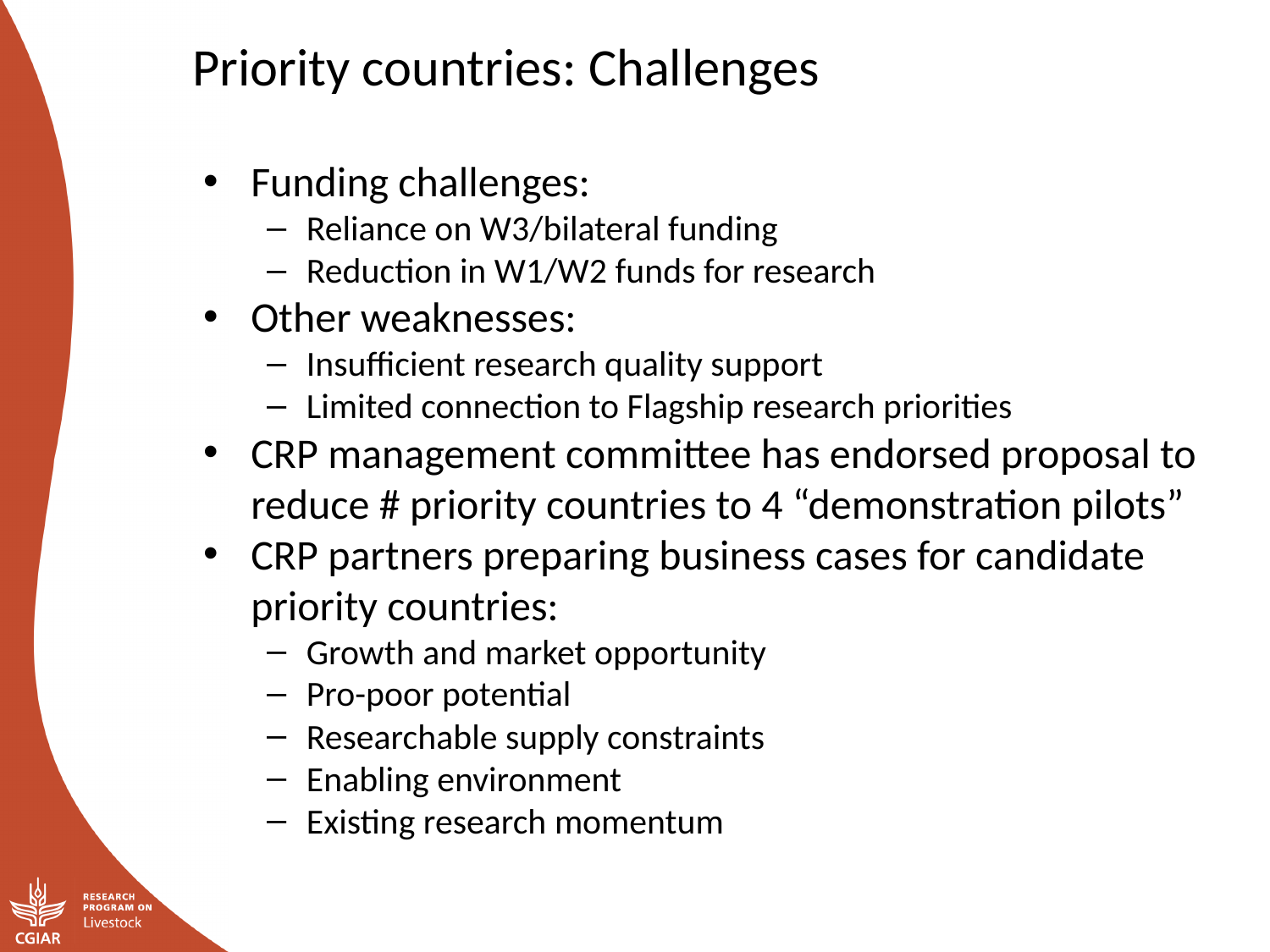

Priority countries: Challenges
Funding challenges:
Reliance on W3/bilateral funding
Reduction in W1/W2 funds for research
Other weaknesses:
Insufficient research quality support
Limited connection to Flagship research priorities
CRP management committee has endorsed proposal to reduce # priority countries to 4 “demonstration pilots”
CRP partners preparing business cases for candidate priority countries:
Growth and market opportunity
Pro-poor potential
Researchable supply constraints
Enabling environment
Existing research momentum